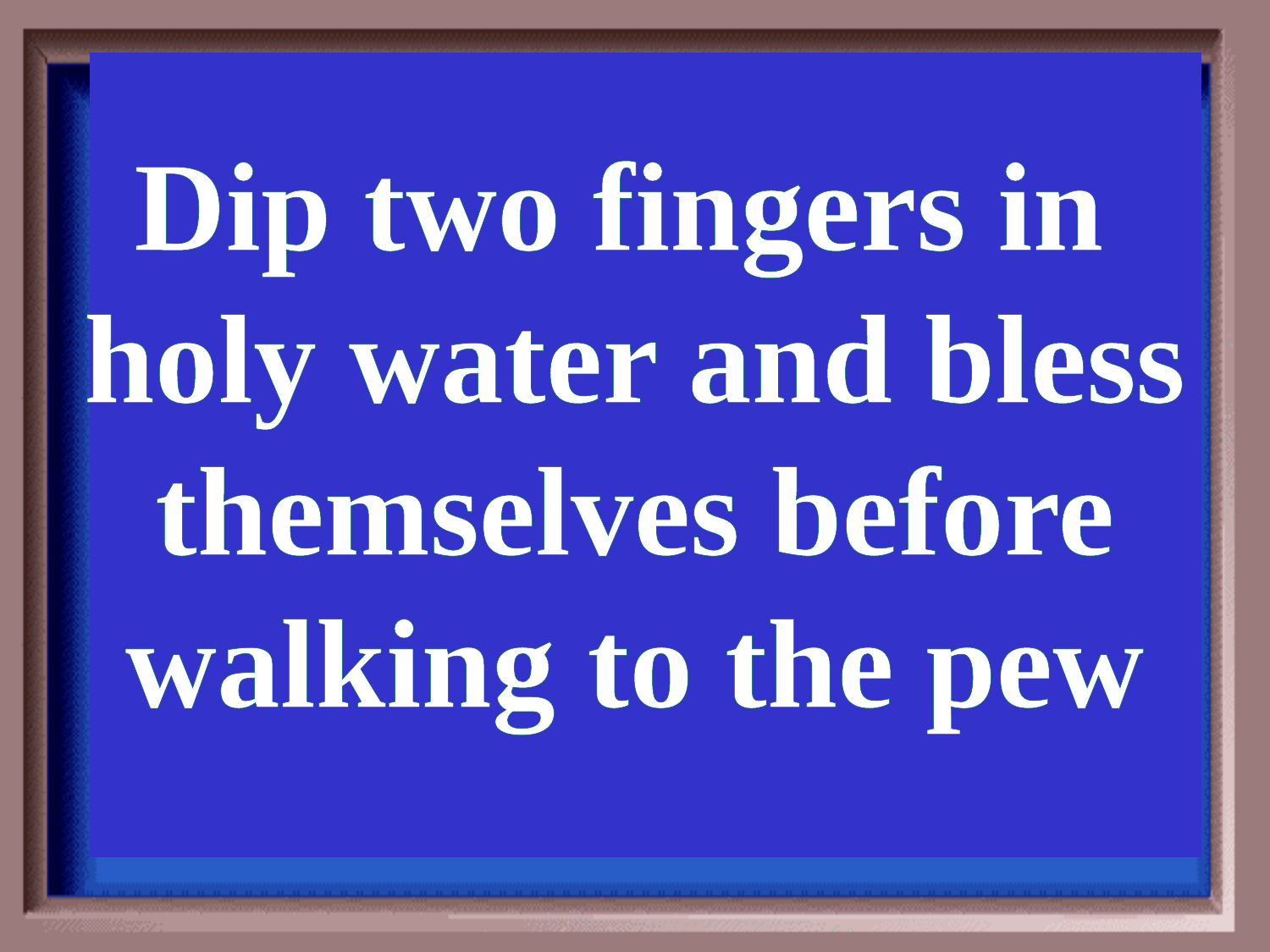

Category #3 $200 Question

Dip two fingers in
holy water and bless
themselves before
walking to the pew